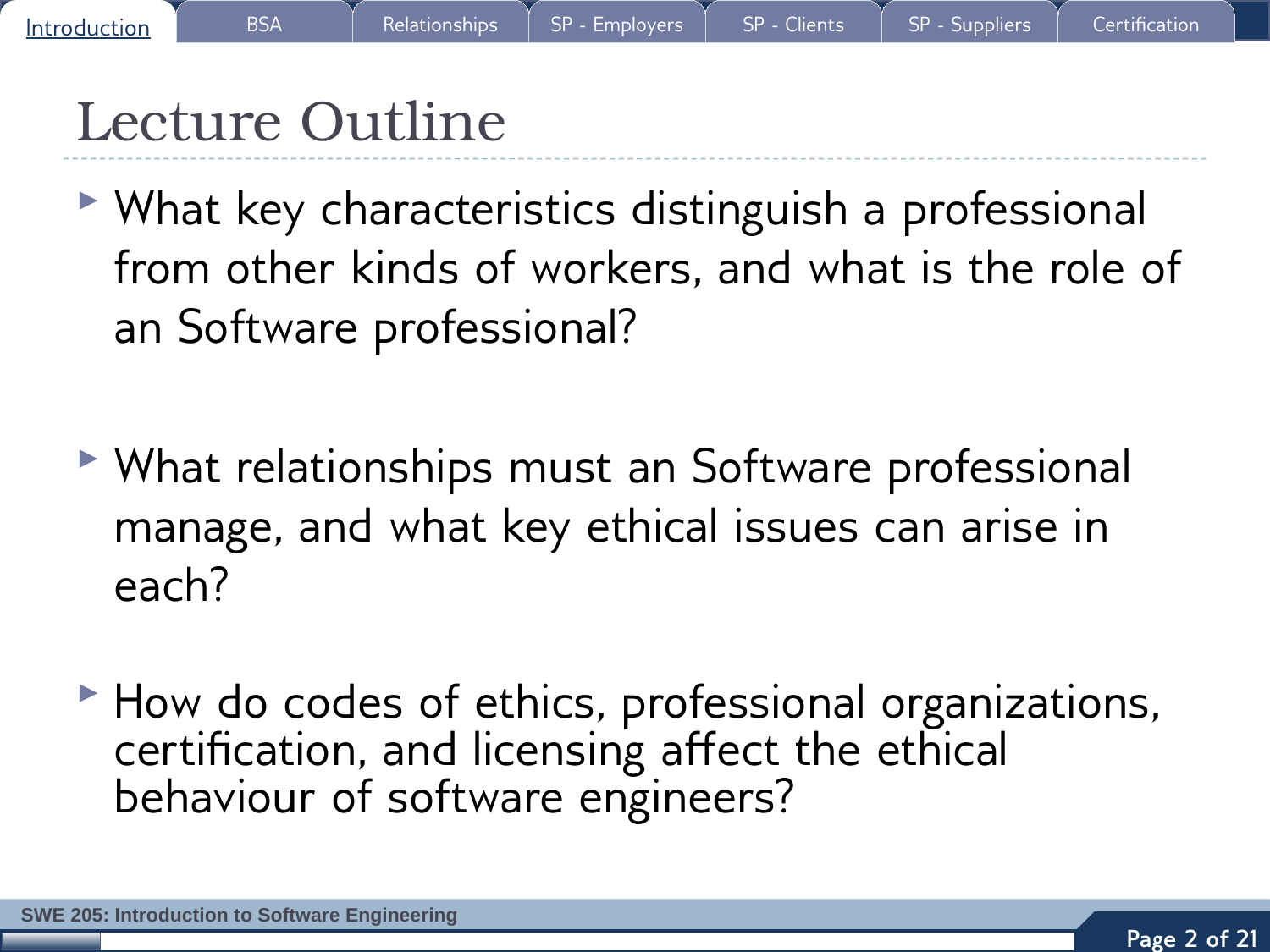

Introduction
BSA
Relationships
SP - Employers
SP - Clients
SP - Suppliers
Certification
# Lecture Outline
What key characteristics distinguish a professional from other kinds of workers, and what is the role of an Software professional?

What relationships must an Software professional manage, and what key ethical issues can arise in each?

How do codes of ethics, professional organizations, certification, and licensing affect the ethical behaviour of software engineers?
2
Page 2 of 21